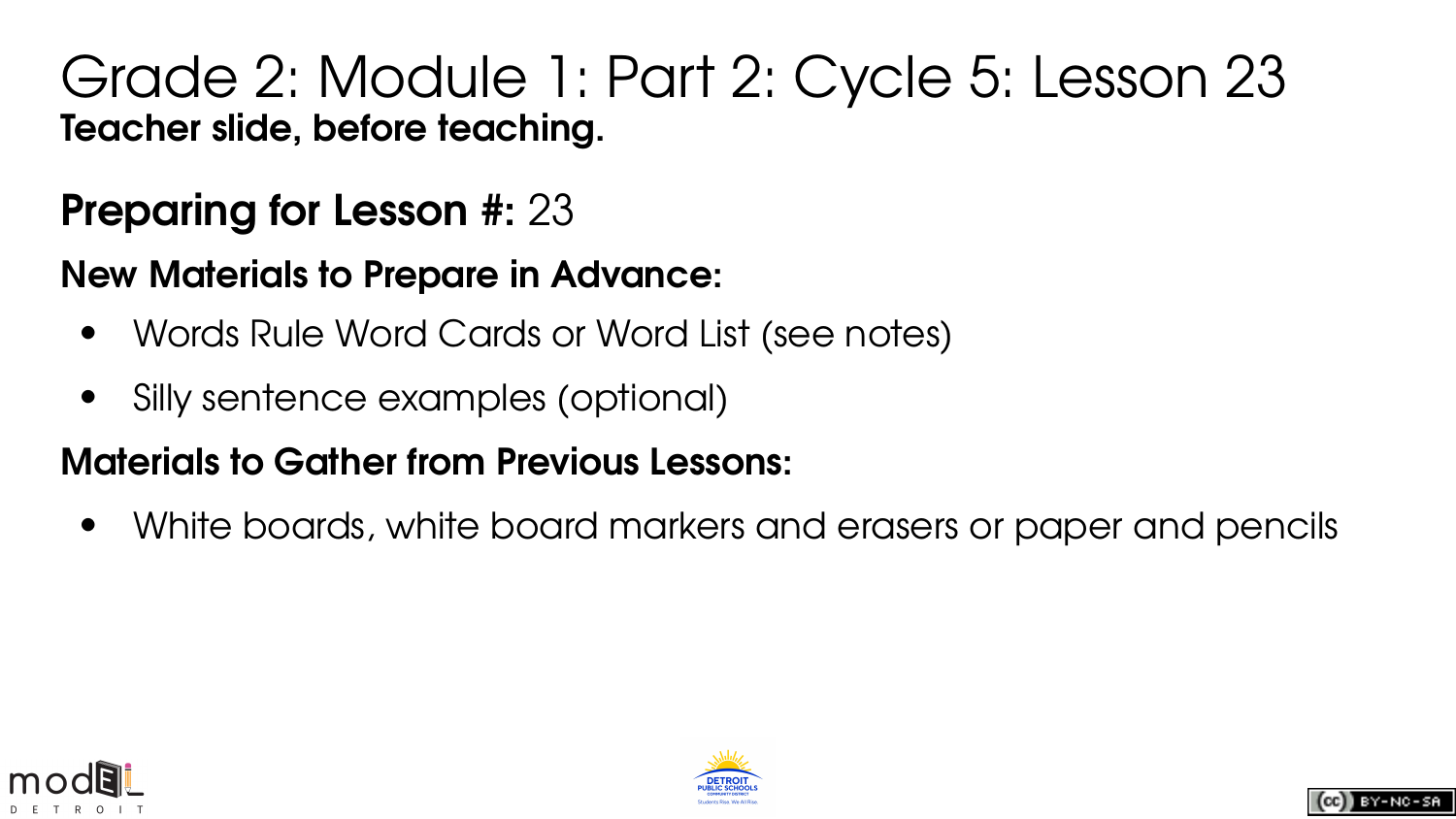

# Grade 2: Module 1: Part 2: Cycle 5: Lesson 23
Teacher slide, before teaching.
Preparing for Lesson #: 23
New Materials to Prepare in Advance:
Words Rule Word Cards or Word List (see notes)
Silly sentence examples (optional)
Materials to Gather from Previous Lessons:
White boards, white board markers and erasers or paper and pencils